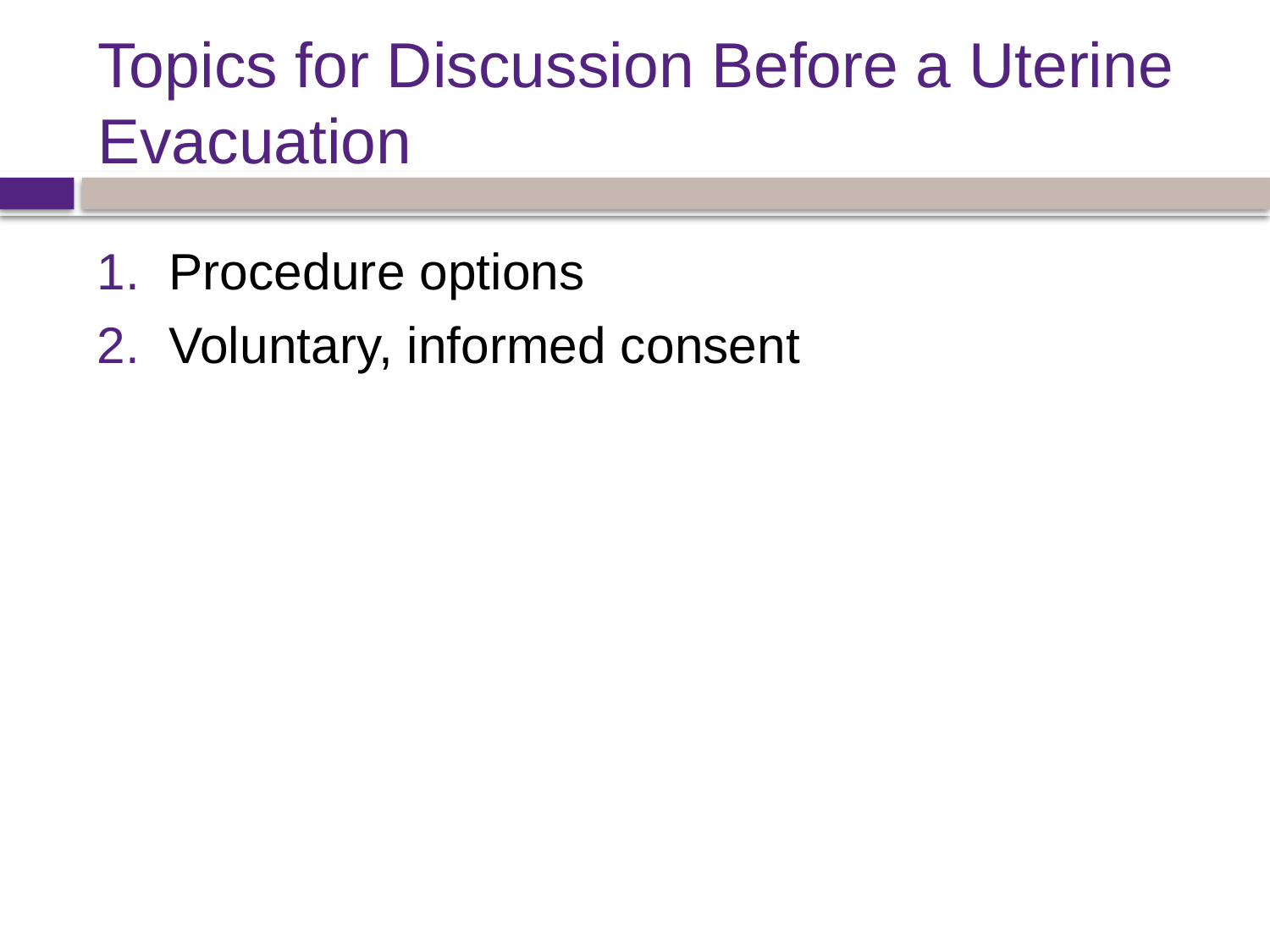

# Topics for Discussion Before a Uterine Evacuation
Procedure options
Voluntary, informed consent